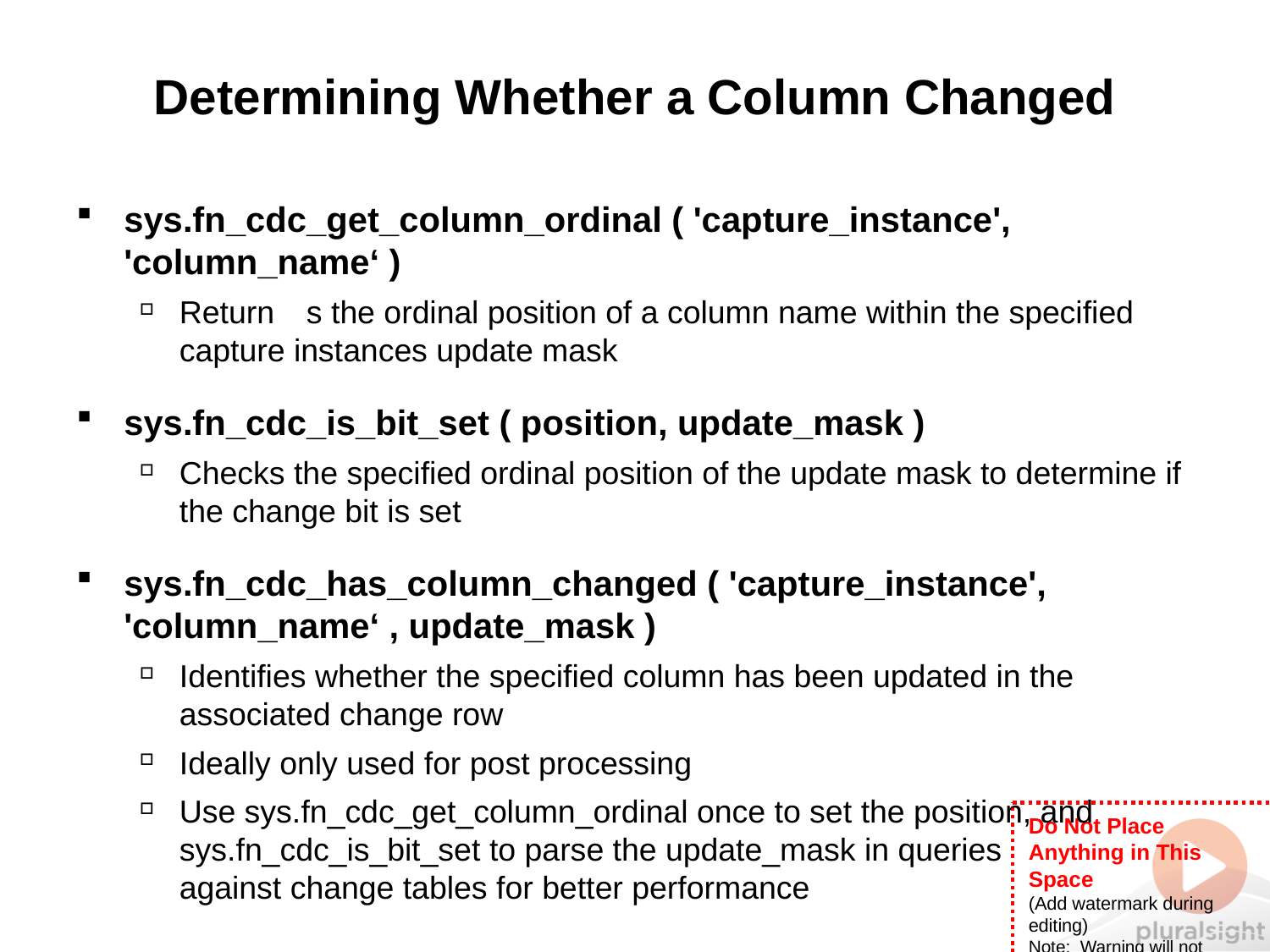

# Determining Whether a Column Changed
sys.fn_cdc_get_column_ordinal ( 'capture_instance', 'column_name‘ )
Return	s the ordinal position of a column name within the specified capture instances update mask
sys.fn_cdc_is_bit_set ( position, update_mask )
Checks the specified ordinal position of the update mask to determine if the change bit is set
sys.fn_cdc_has_column_changed ( 'capture_instance', 'column_name‘ , update_mask )
Identifies whether the specified column has been updated in the associated change row
Ideally only used for post processing
Use sys.fn_cdc_get_column_ordinal once to set the position, and sys.fn_cdc_is_bit_set to parse the update_mask in queries
against change tables for better performance